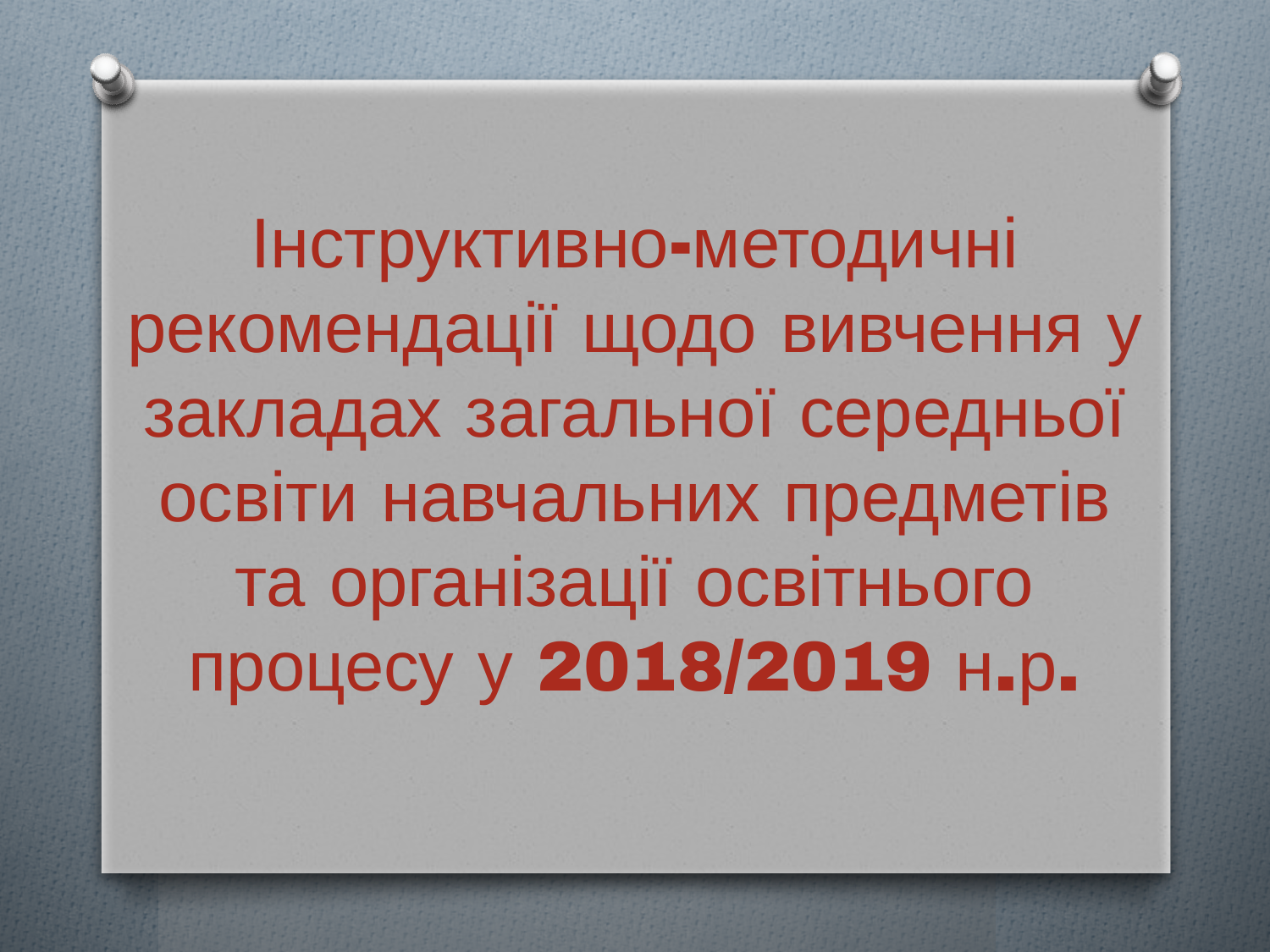

# Інструктивно-методичні рекомендації щодо вивчення у закладах загальної середньої освіти навчальних предметів та організації освітнього процесу у 2018/2019 н.р.